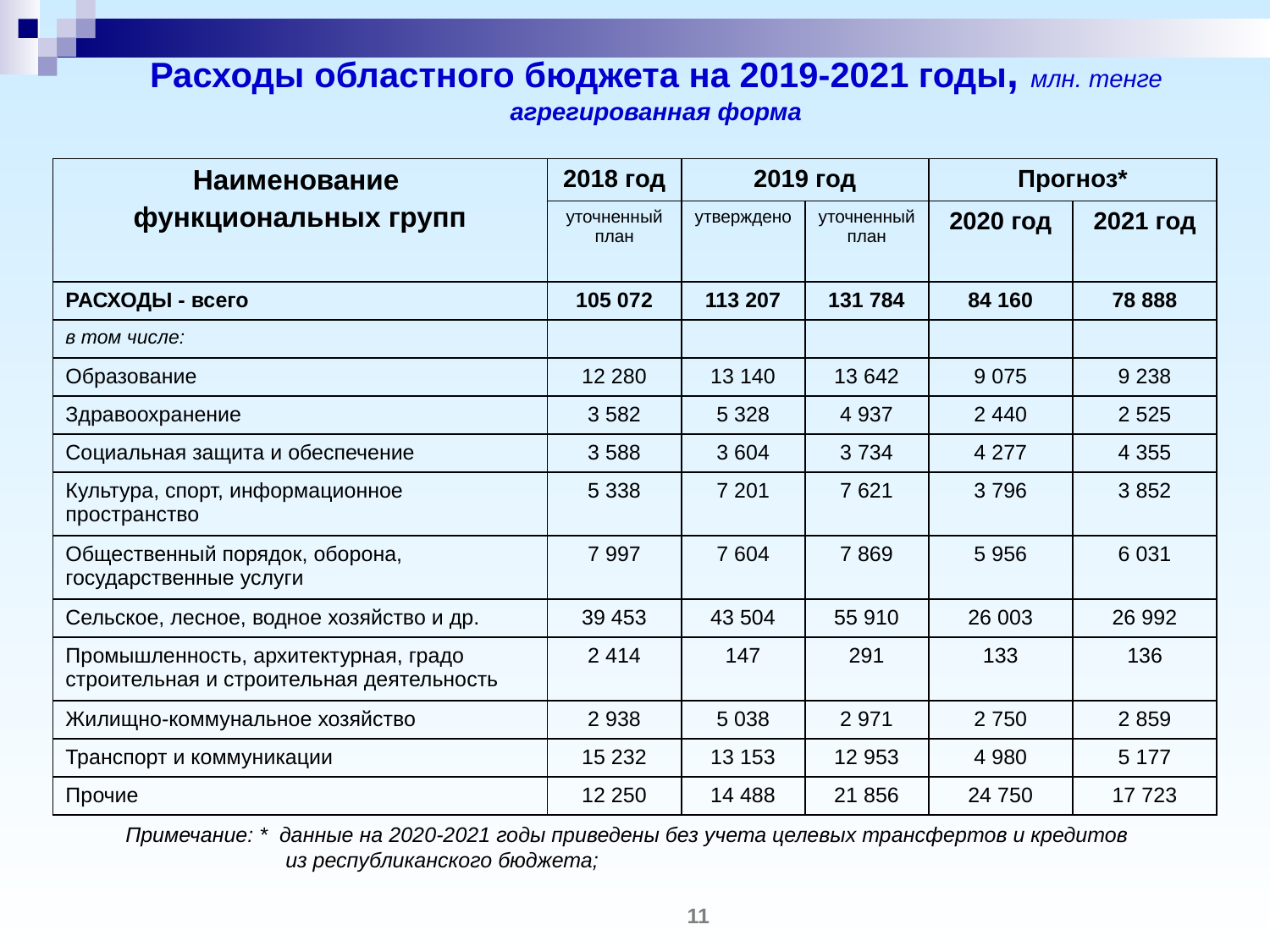

# Расходы областного бюджета на 2019-2021 годы, млн. тенге агрегированная форма
| Наименование функциональных групп | 2018 год | 2019 год |  | Прогноз\* |  |
| --- | --- | --- | --- | --- | --- |
|  | уточненный план | утверждено | уточненный план | 2020 год | 2021 год |
| РАСХОДЫ - всего | 105 072 | 113 207 | 131 784 | 84 160 | 78 888 |
| в том числе: |  |  |  |  |  |
| Образование | 12 280 | 13 140 | 13 642 | 9 075 | 9 238 |
| Здравоохранение | 3 582 | 5 328 | 4 937 | 2 440 | 2 525 |
| Социальная защита и обеспечение | 3 588 | 3 604 | 3 734 | 4 277 | 4 355 |
| Культура, спорт, информационное пространство | 5 338 | 7 201 | 7 621 | 3 796 | 3 852 |
| Общественный порядок, оборона, государственные услуги | 7 997 | 7 604 | 7 869 | 5 956 | 6 031 |
| Сельское, лесное, водное хозяйство и др. | 39 453 | 43 504 | 55 910 | 26 003 | 26 992 |
| Промышленность, архитектурная, градо строительная и строительная деятельность | 2 414 | 147 | 291 | 133 | 136 |
| Жилищно-коммунальное хозяйство | 2 938 | 5 038 | 2 971 | 2 750 | 2 859 |
| Транспорт и коммуникации | 15 232 | 13 153 | 12 953 | 4 980 | 5 177 |
| Прочие | 12 250 | 14 488 | 21 856 | 24 750 | 17 723 |
Примечание: *  данные на 2020-2021 годы приведены без учета целевых трансфертов и кредитов
                           из республиканского бюджета;

11